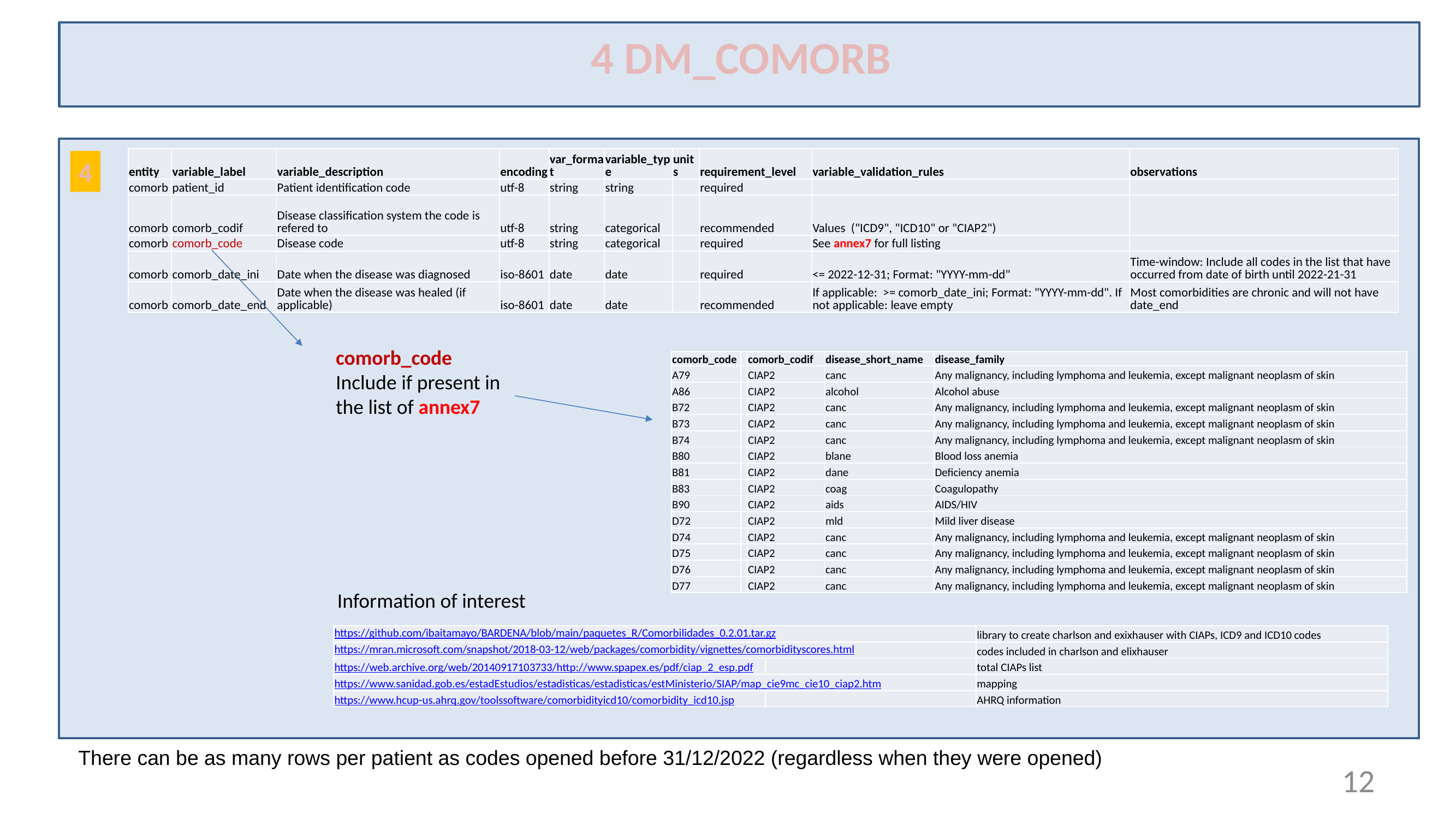

4 DM_COMORB
| entity | variable\_label | variable\_description | encoding | var\_format | variable\_type | units | requirement\_level | variable\_validation\_rules | observations |
| --- | --- | --- | --- | --- | --- | --- | --- | --- | --- |
| comorb | patient\_id | Patient identification code | utf-8 | string | string |  | required |  |  |
| comorb | comorb\_codif | Disease classification system the code is refered to | utf-8 | string | categorical |  | recommended | Values ("ICD9", "ICD10" or "CIAP2") |  |
| comorb | comorb\_code | Disease code | utf-8 | string | categorical |  | required | See annex7 for full listing |  |
| comorb | comorb\_date\_ini | Date when the disease was diagnosed | iso-8601 | date | date |  | required | <= 2022-12-31; Format: "YYYY-mm-dd" | Time-window: Include all codes in the list that have occurred from date of birth until 2022-21-31 |
| comorb | comorb\_date\_end | Date when the disease was healed (if applicable) | iso-8601 | date | date |  | recommended | If applicable: >= comorb\_date\_ini; Format: "YYYY-mm-dd". If not applicable: leave empty | Most comorbidities are chronic and will not have date\_end |
4
annex7
comorb_code
Include if present in
the list of annex7
| comorb\_code |  | comorb\_codif | disease\_short\_name | disease\_family |
| --- | --- | --- | --- | --- |
| A79 |  | CIAP2 | canc | Any malignancy, including lymphoma and leukemia, except malignant neoplasm of skin |
| A86 |  | CIAP2 | alcohol | Alcohol abuse |
| B72 |  | CIAP2 | canc | Any malignancy, including lymphoma and leukemia, except malignant neoplasm of skin |
| B73 |  | CIAP2 | canc | Any malignancy, including lymphoma and leukemia, except malignant neoplasm of skin |
| B74 |  | CIAP2 | canc | Any malignancy, including lymphoma and leukemia, except malignant neoplasm of skin |
| B80 |  | CIAP2 | blane | Blood loss anemia |
| B81 |  | CIAP2 | dane | Deficiency anemia |
| B83 |  | CIAP2 | coag | Coagulopathy |
| B90 |  | CIAP2 | aids | AIDS/HIV |
| D72 |  | CIAP2 | mld | Mild liver disease |
| D74 |  | CIAP2 | canc | Any malignancy, including lymphoma and leukemia, except malignant neoplasm of skin |
| D75 |  | CIAP2 | canc | Any malignancy, including lymphoma and leukemia, except malignant neoplasm of skin |
| D76 |  | CIAP2 | canc | Any malignancy, including lymphoma and leukemia, except malignant neoplasm of skin |
| D77 |  | CIAP2 | canc | Any malignancy, including lymphoma and leukemia, except malignant neoplasm of skin |
Information of interest
| https://github.com/ibaitamayo/BARDENA/blob/main/paquetes\_R/Comorbilidades\_0.2.01.tar.gz |  | library to create charlson and exixhauser with CIAPs, ICD9 and ICD10 codes |
| --- | --- | --- |
| https://mran.microsoft.com/snapshot/2018-03-12/web/packages/comorbidity/vignettes/comorbidityscores.html |  | codes included in charlson and elixhauser |
| https://web.archive.org/web/20140917103733/http://www.spapex.es/pdf/ciap\_2\_esp.pdf |  | total CIAPs list |
| https://www.sanidad.gob.es/estadEstudios/estadisticas/estadisticas/estMinisterio/SIAP/map\_cie9mc\_cie10\_ciap2.htm |  | mapping |
| https://www.hcup-us.ahrq.gov/toolssoftware/comorbidityicd10/comorbidity\_icd10.jsp |  | AHRQ information |
There can be as many rows per patient as codes opened before 31/12/2022 (regardless when they were opened)